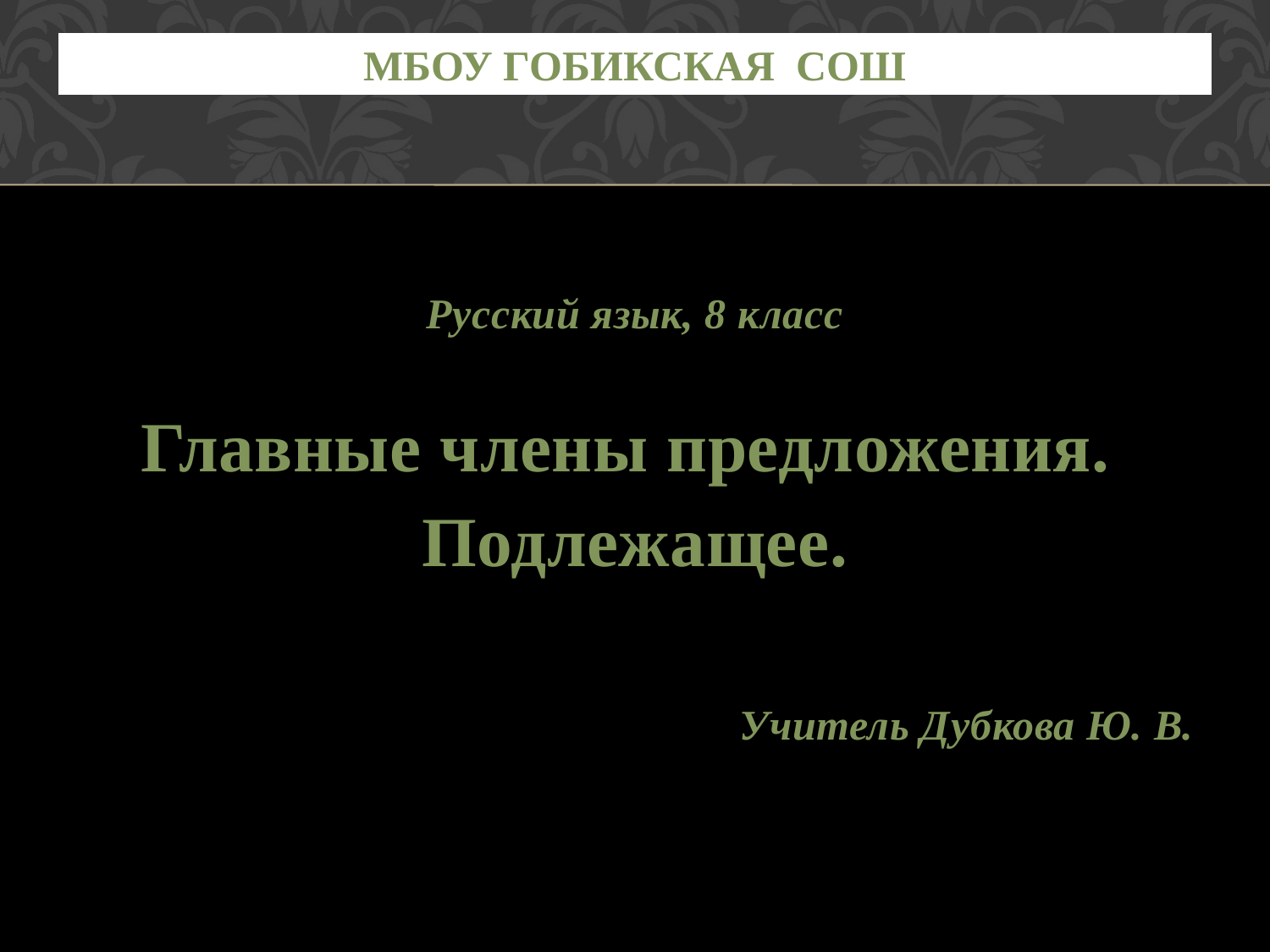

# МБОУ Гобикская  СОШ
Русский язык, 8 класс

Главные члены предложения.
Подлежащее.

Учитель Дубкова Ю. В.